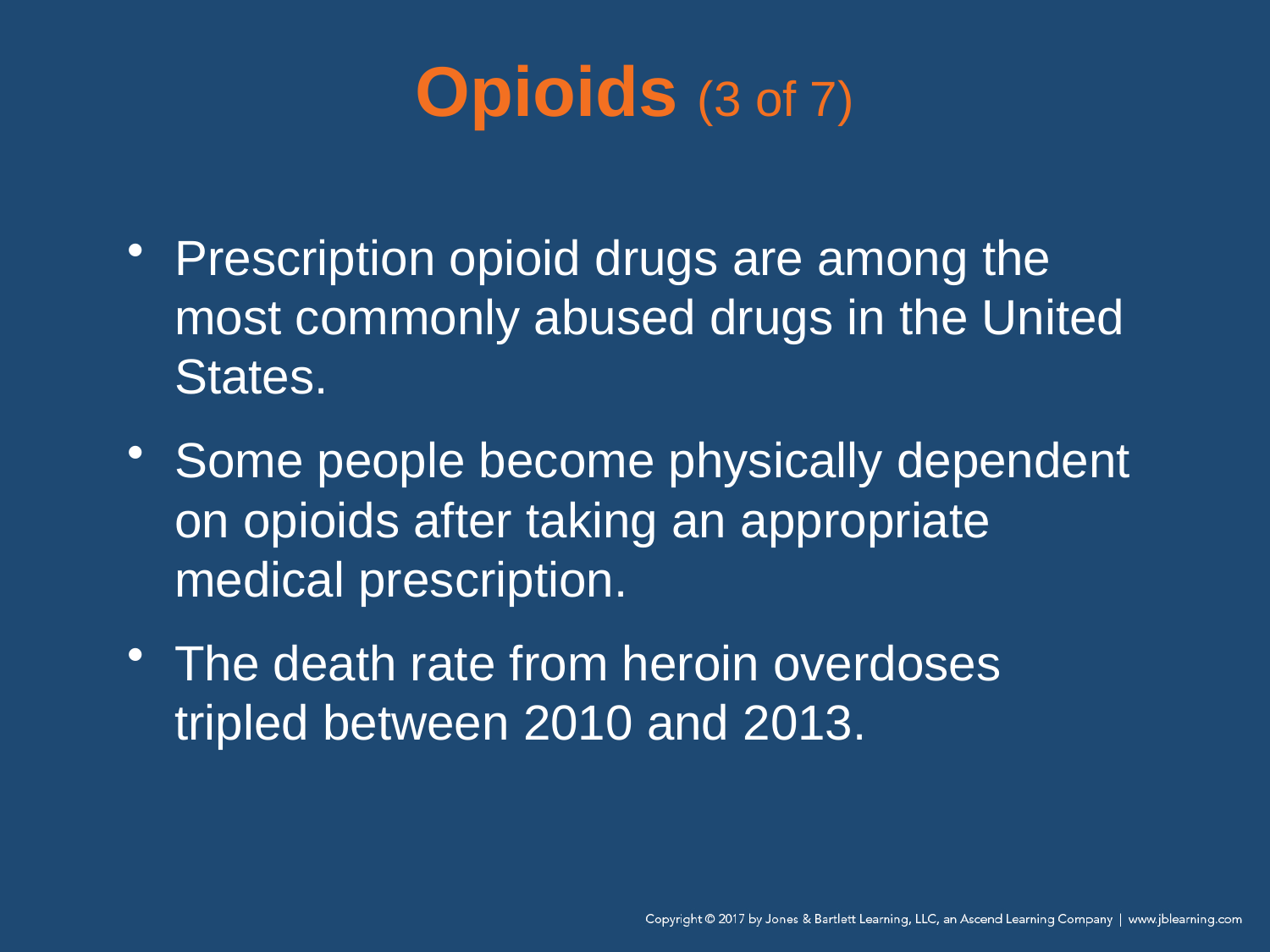

# Opioids (3 of 7)
Prescription opioid drugs are among the most commonly abused drugs in the United States.
Some people become physically dependent on opioids after taking an appropriate medical prescription.
The death rate from heroin overdoses tripled between 2010 and 2013.